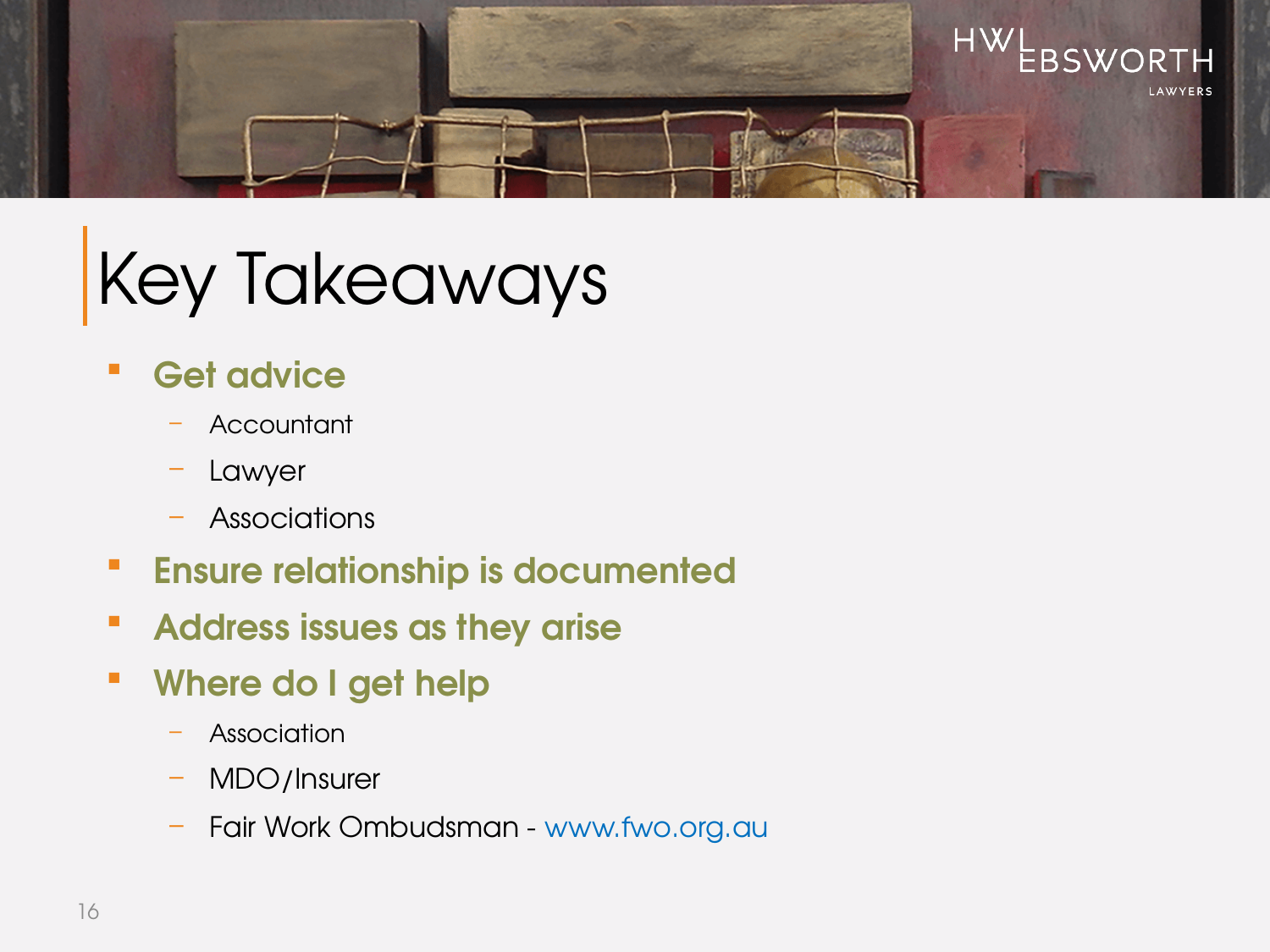

# Key Takeaways
Get advice
Accountant
Lawyer
Associations
Ensure relationship is documented
Address issues as they arise
Where do I get help
Association
MDO/Insurer
Fair Work Ombudsman - www.fwo.org.au

16